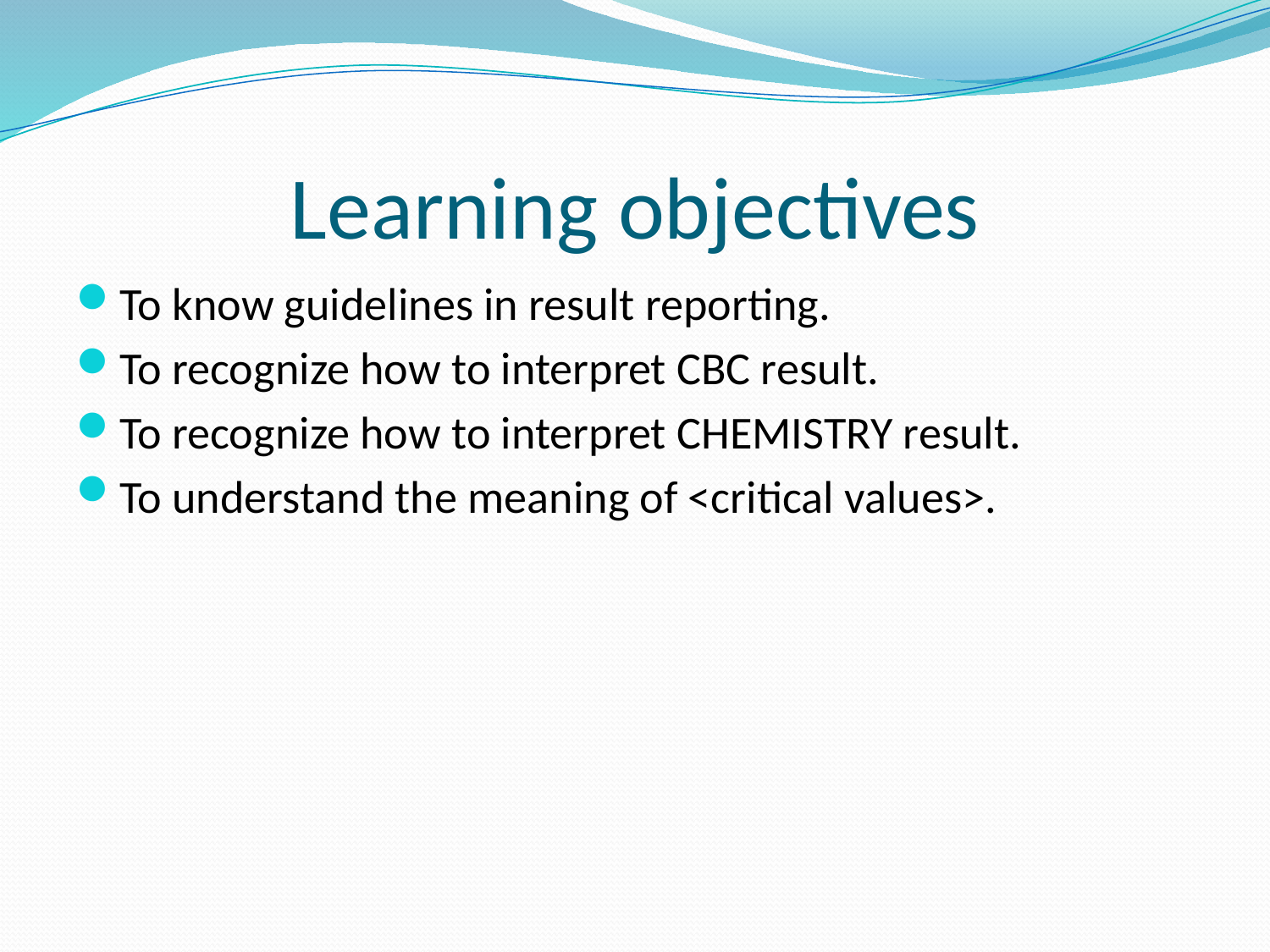

# Learning objectives
To know guidelines in result reporting.
To recognize how to interpret CBC result.
To recognize how to interpret CHEMISTRY result.
To understand the meaning of <critical values>.